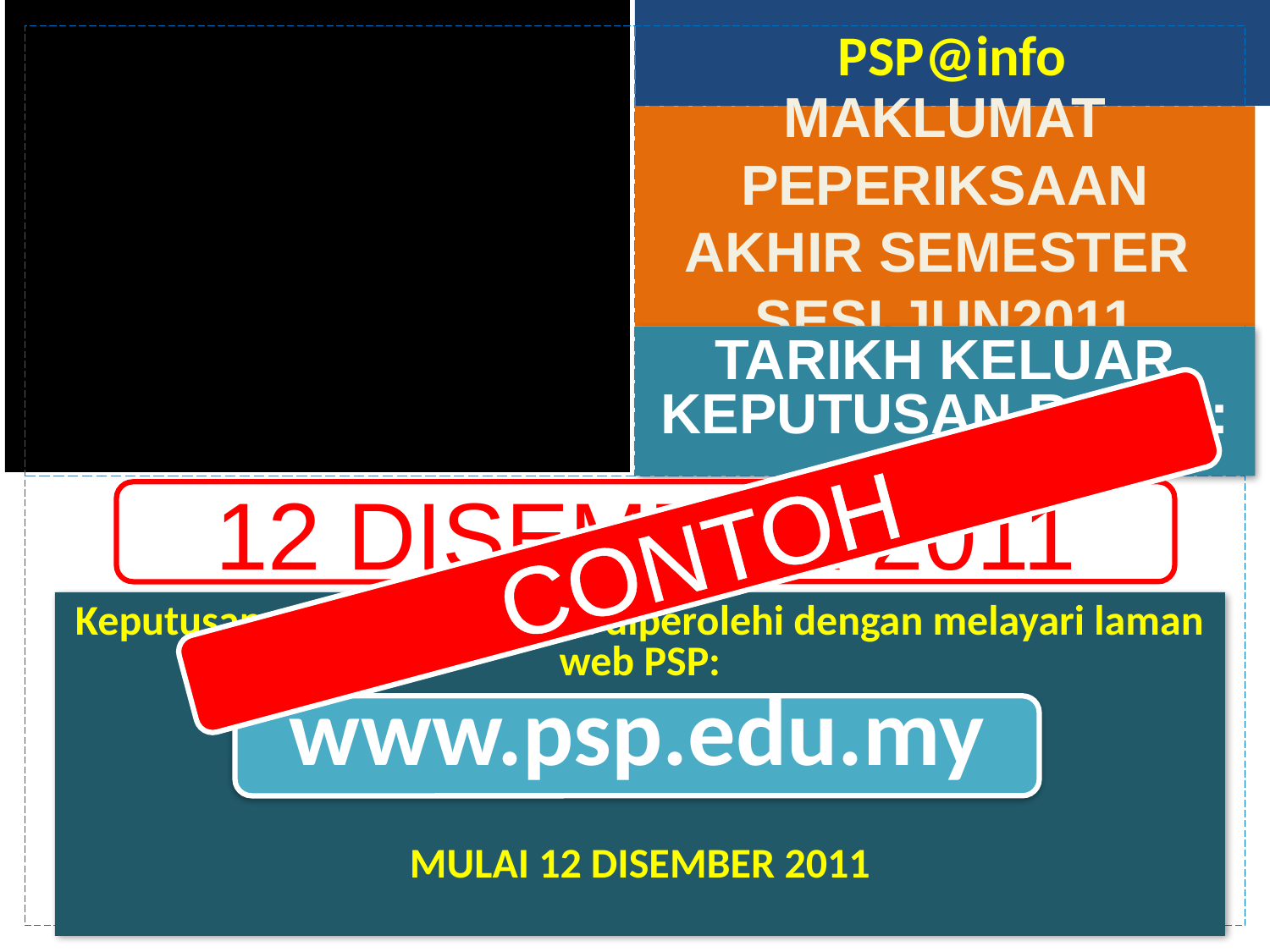

MAKLUMAT PEPERIKSAAN AKHIR SEMESTER
SESI JUN2011
TARIKH KELUAR KEPUTUSAN RASMI:
12 DISEMBER 2011
CONTOH
Keputusan peperiksaan boleh diperolehi dengan melayari laman web PSP:

MULAI 12 DISEMBER 2011

www.psp.edu.my